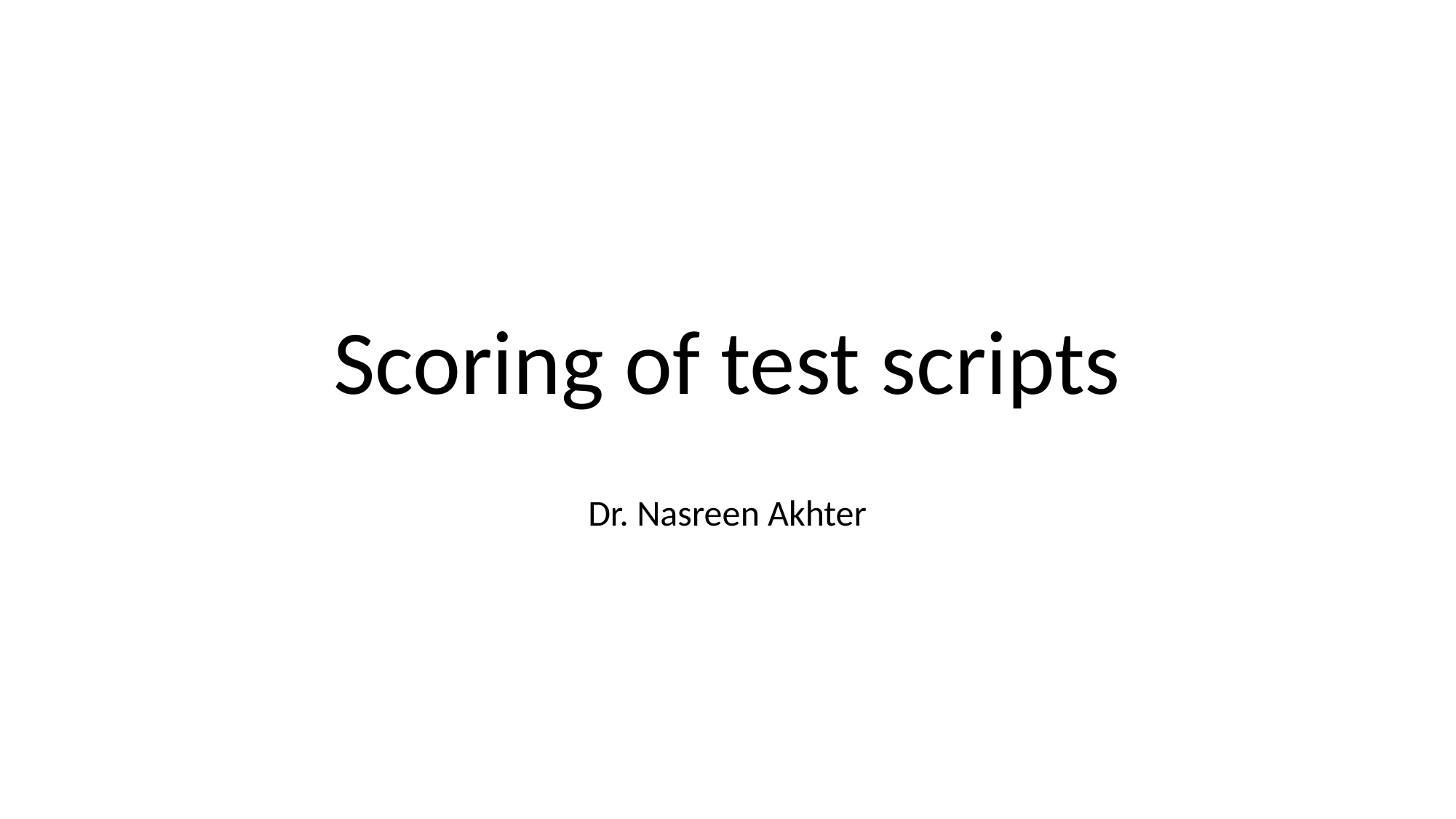

# Scoring of test scripts

Dr. Nasreen Akhter